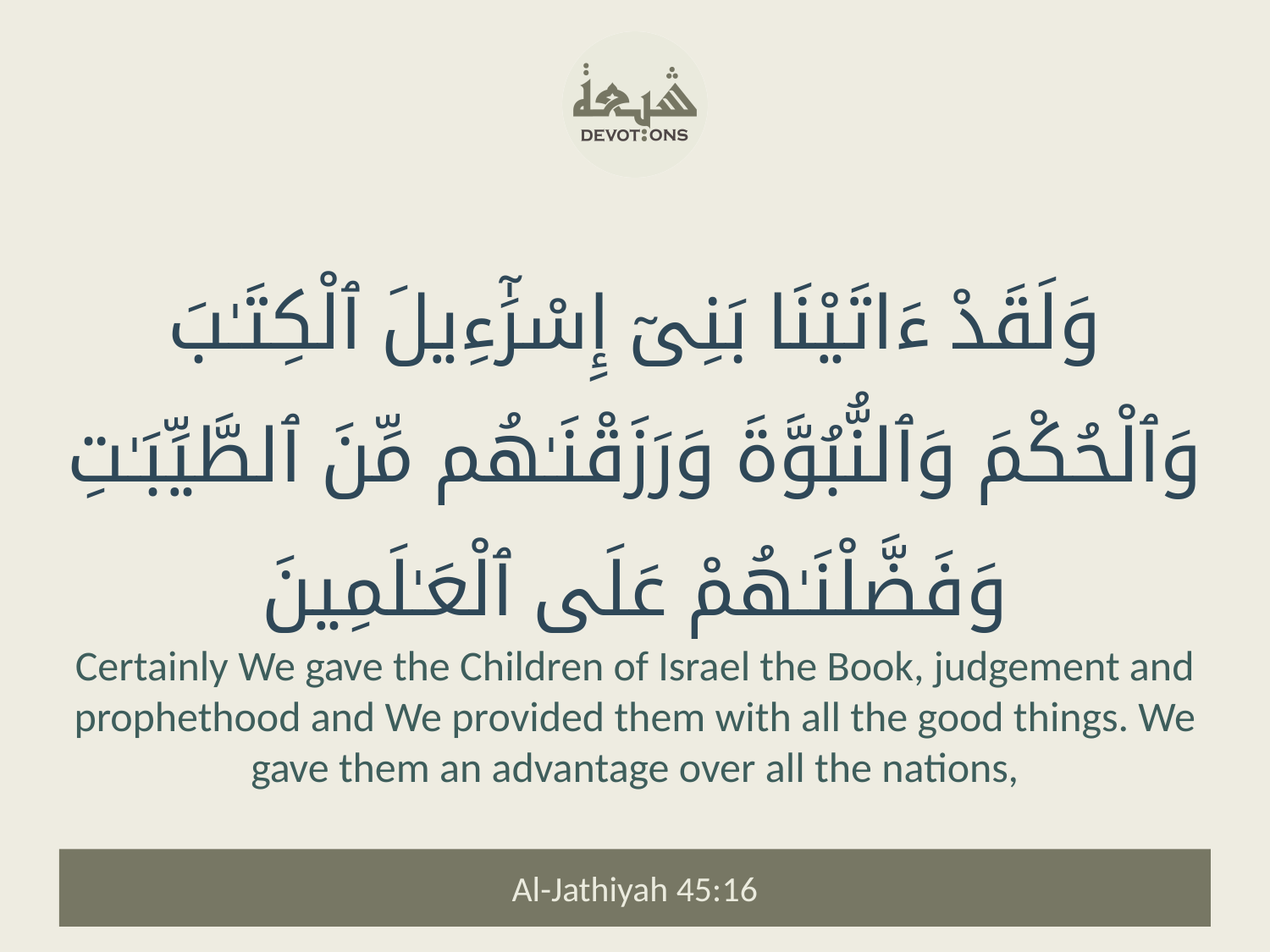

وَلَقَدْ ءَاتَيْنَا بَنِىٓ إِسْرَٰٓءِيلَ ٱلْكِتَـٰبَ وَٱلْحُكْمَ وَٱلنُّبُوَّةَ وَرَزَقْنَـٰهُم مِّنَ ٱلطَّيِّبَـٰتِ وَفَضَّلْنَـٰهُمْ عَلَى ٱلْعَـٰلَمِينَ
Certainly We gave the Children of Israel the Book, judgement and prophethood and We provided them with all the good things. We gave them an advantage over all the nations,
Al-Jathiyah 45:16